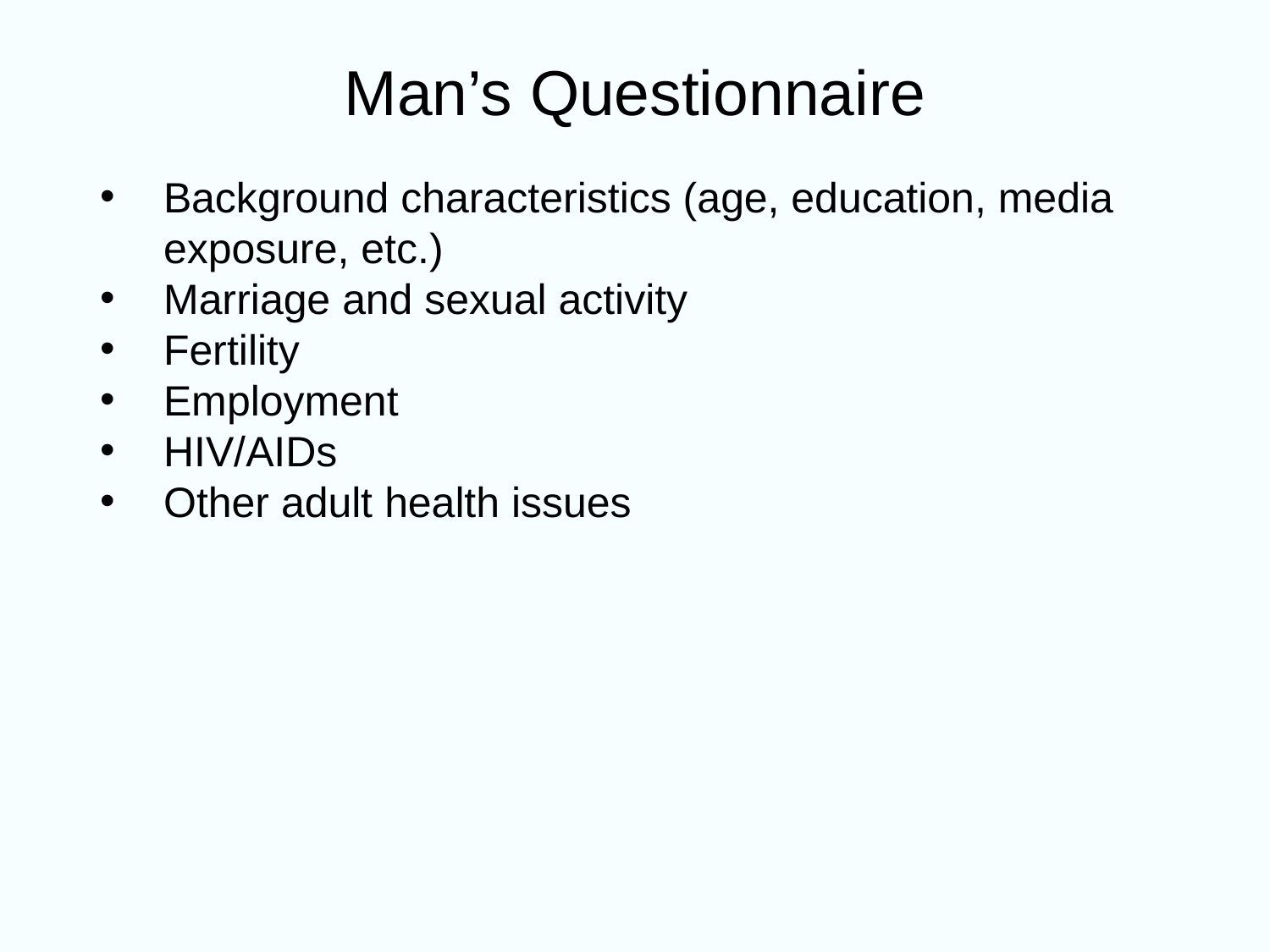

# Man’s Questionnaire
Background characteristics (age, education, media exposure, etc.)
Marriage and sexual activity
Fertility
Employment
HIV/AIDs
Other adult health issues